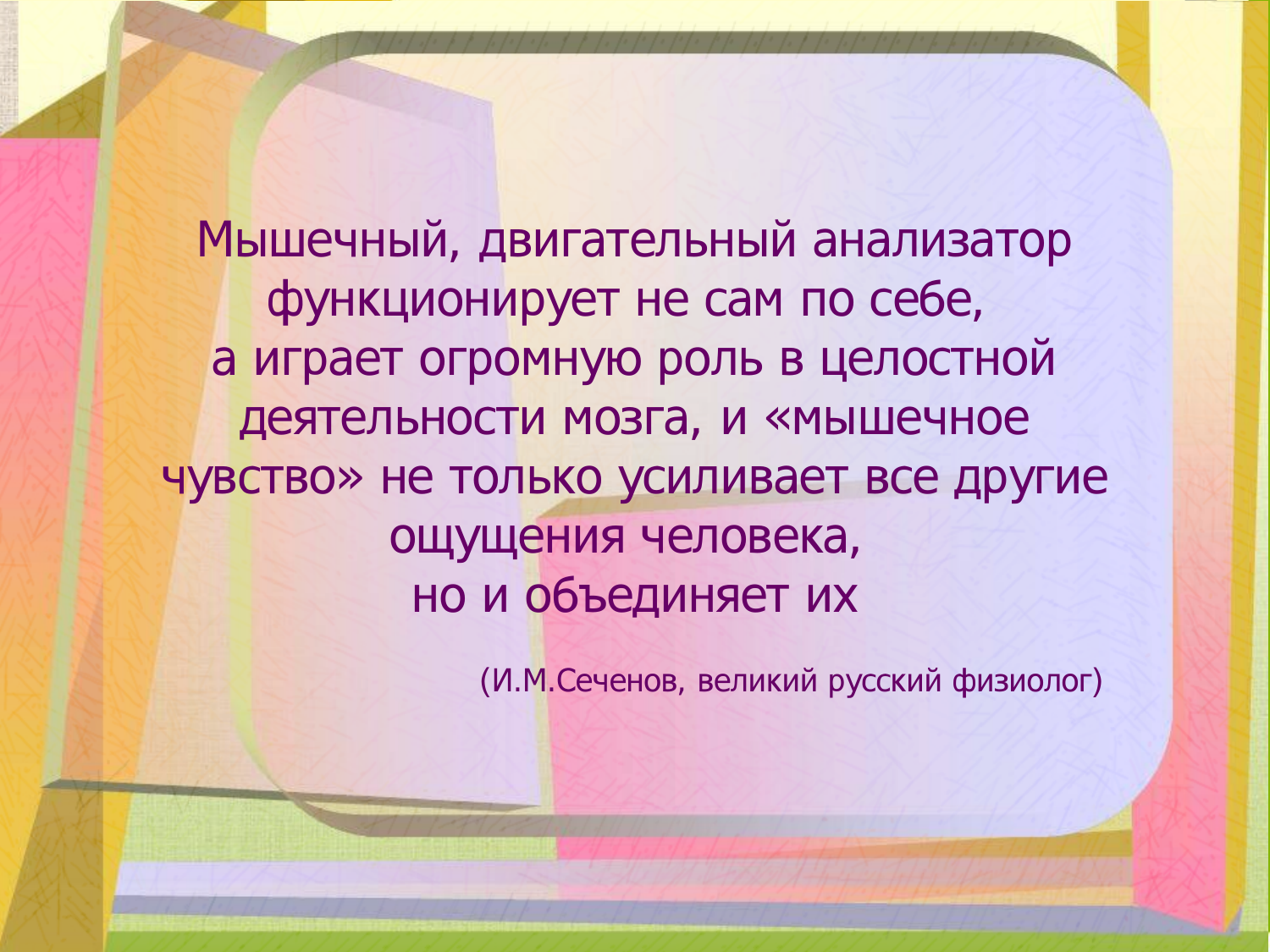

Мышечный, двигательный анализатор функционирует не сам по себе,
а играет огромную роль в целостной деятельности мозга, и «мышечное чувство» не только усиливает все другие ощущения человека,
но и объединяет их
 (И.М.Сеченов, великий русский физиолог)